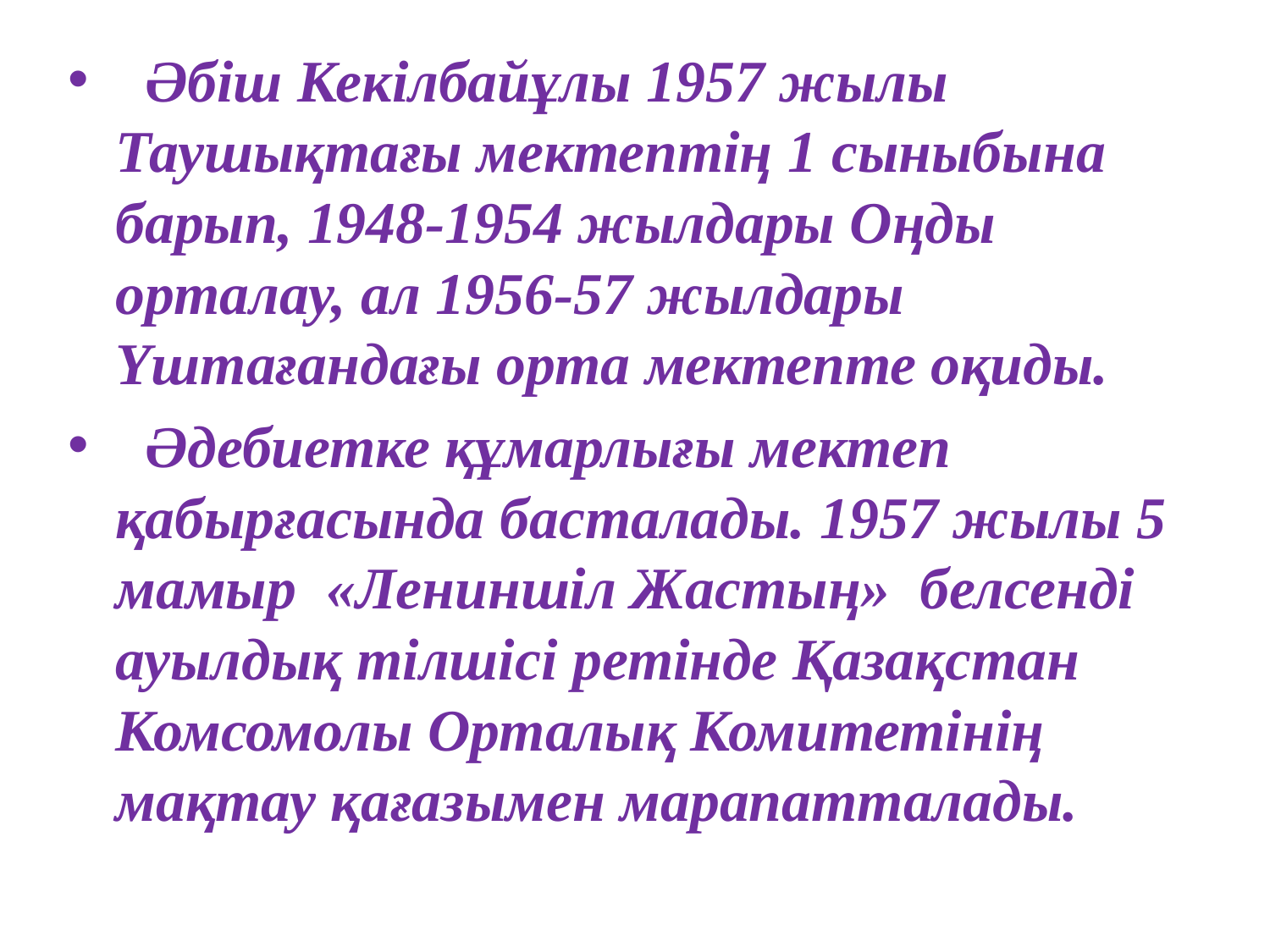

Әбіш Кекілбайұлы 1957 жылы Таушықтағы мектептің 1 сыныбына барып, 1948-1954 жылдары Оңды орталау, ал 1956-57 жылдары Үштағандағы орта мектепте оқиды.
  Әдебиетке құмарлығы мектеп қабырғасында басталады. 1957 жылы 5 мамыр  «Лениншіл Жастың»  белсенді ауылдық тілшісі ретінде Қазақстан Комсомолы Орталық Комитетінің мақтау қағазымен марапатталады.